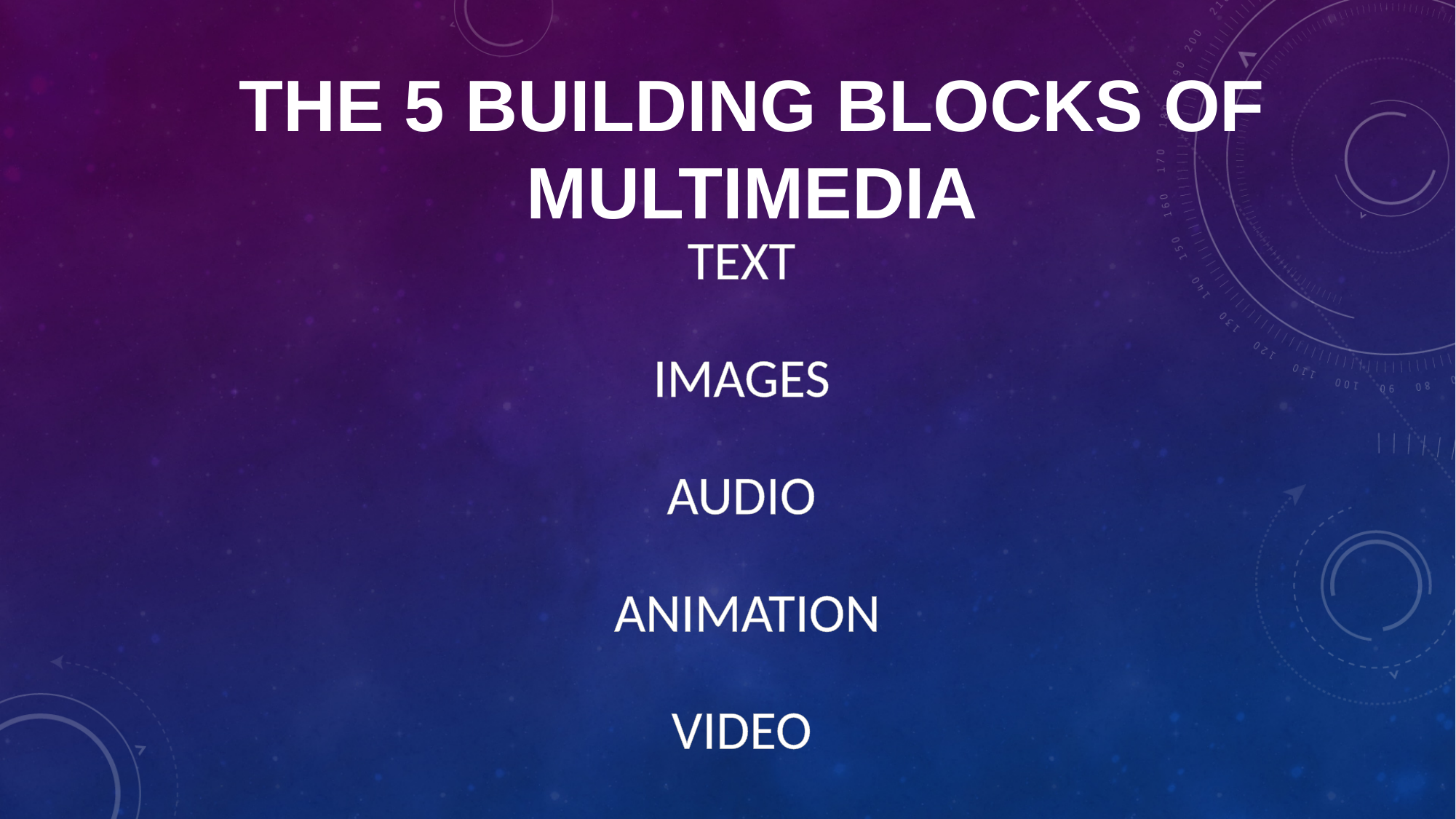

# The 5 building blocks of multimedia
TEXT
IMAGES
AUDIO
ANIMATION
VIDEO